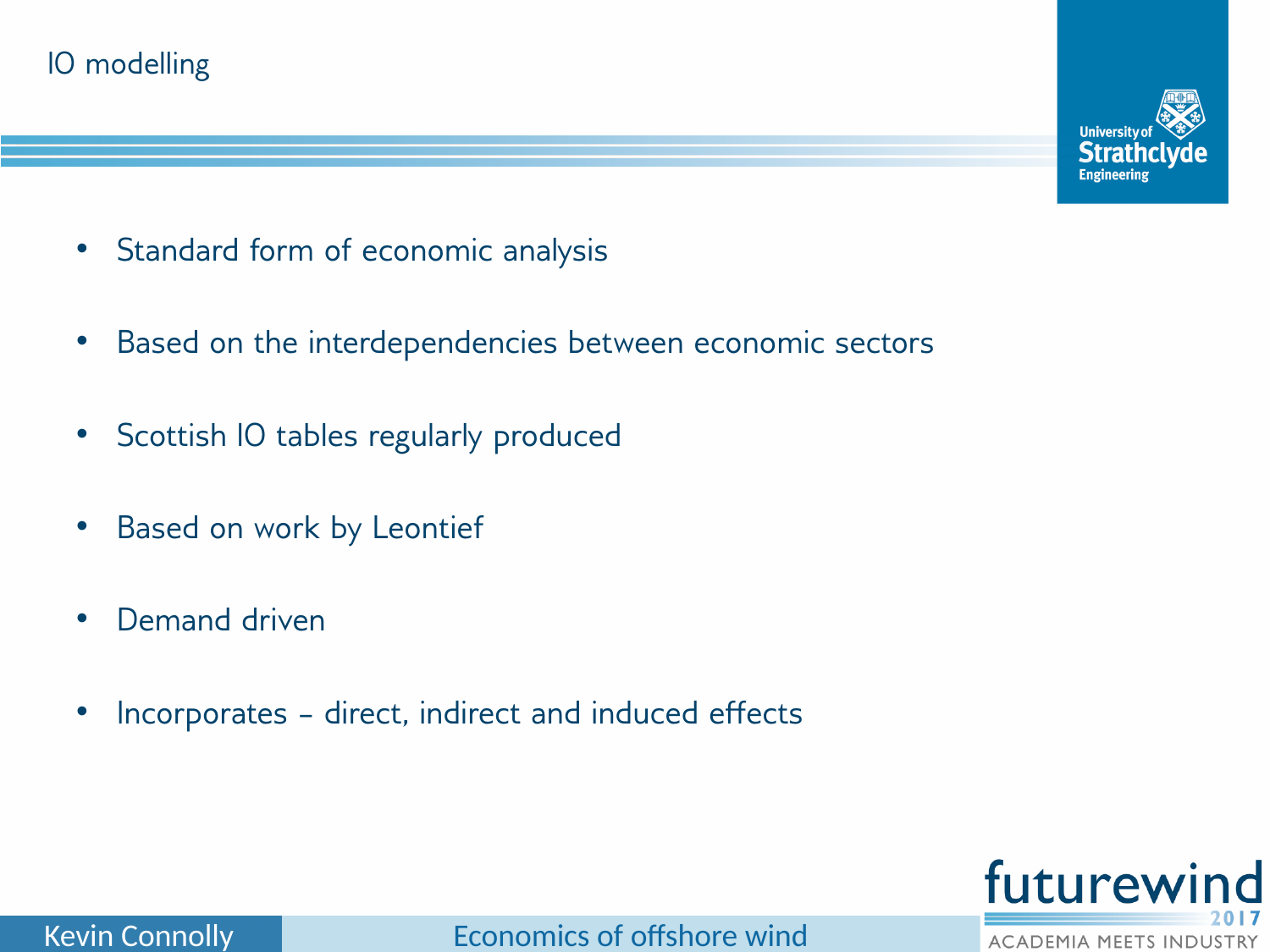

IO modelling
Standard form of economic analysis

Based on the interdependencies between economic sectors

Scottish IO tables regularly produced

Based on work by Leontief

Demand driven

Incorporates – direct, indirect and induced effects